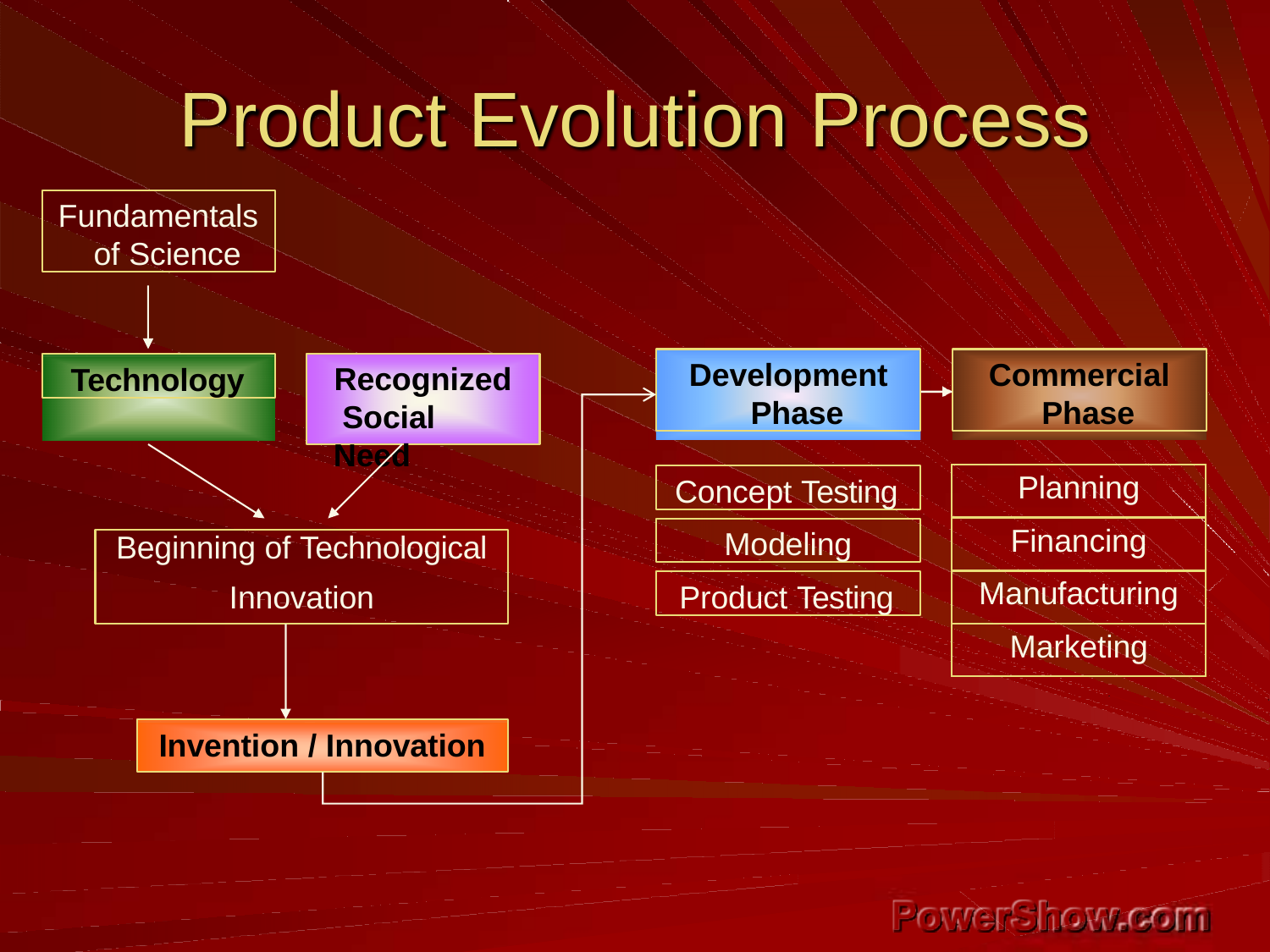

# Product Evolution Process
Fundamentals  of Science

Development  Phase

Commercial  Phase

Technology
Recognized  Social Need

| Planning |
| --- |
| Financing |
| Manufacturing |
| Marketing |
Concept Testing
Beginning of Technological
Innovation
Modeling

Product Testing

Invention / Innovation